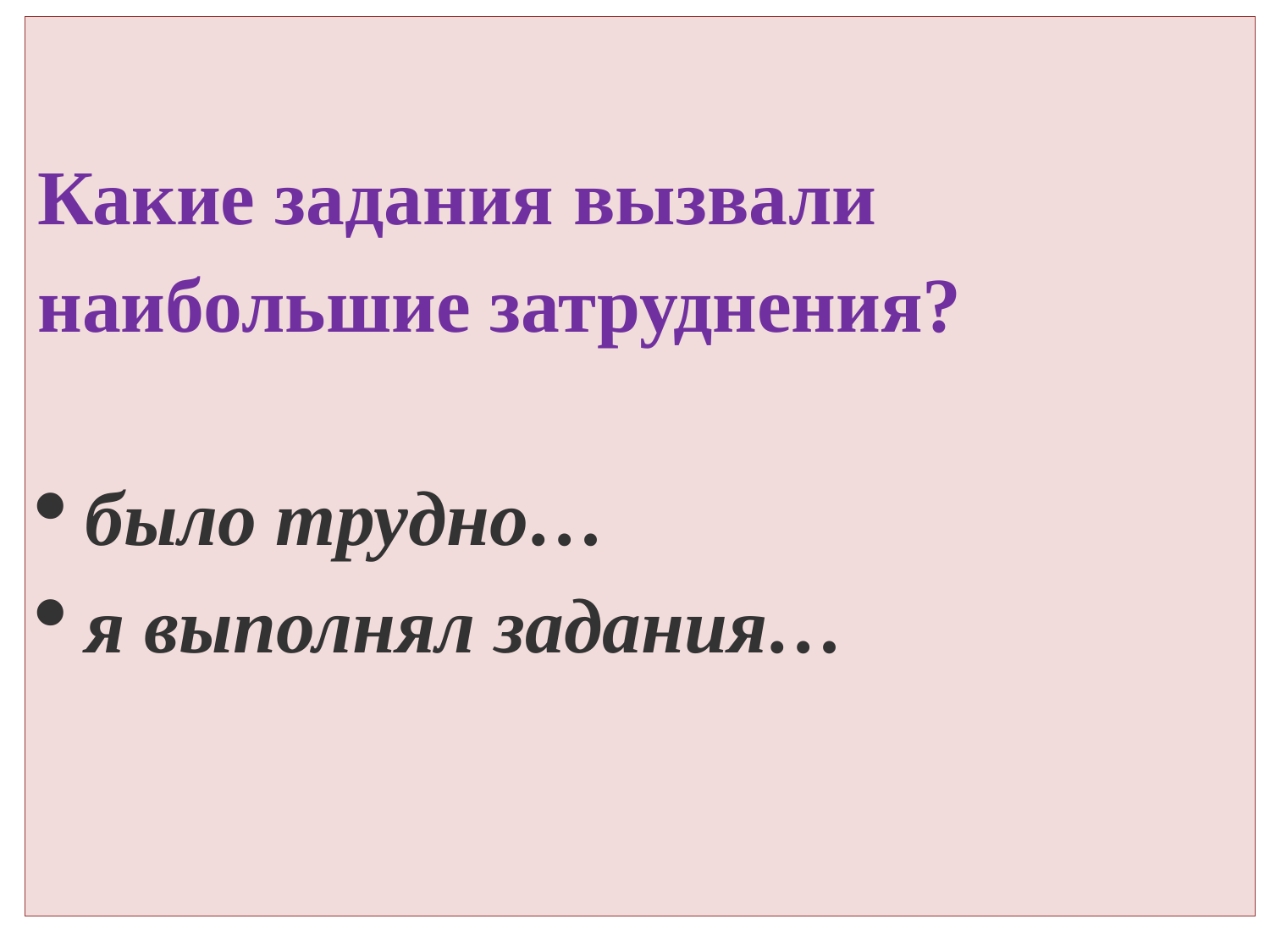

Какие задания вызвали наибольшие затруднения?

было трудно…
я выполнял задания…